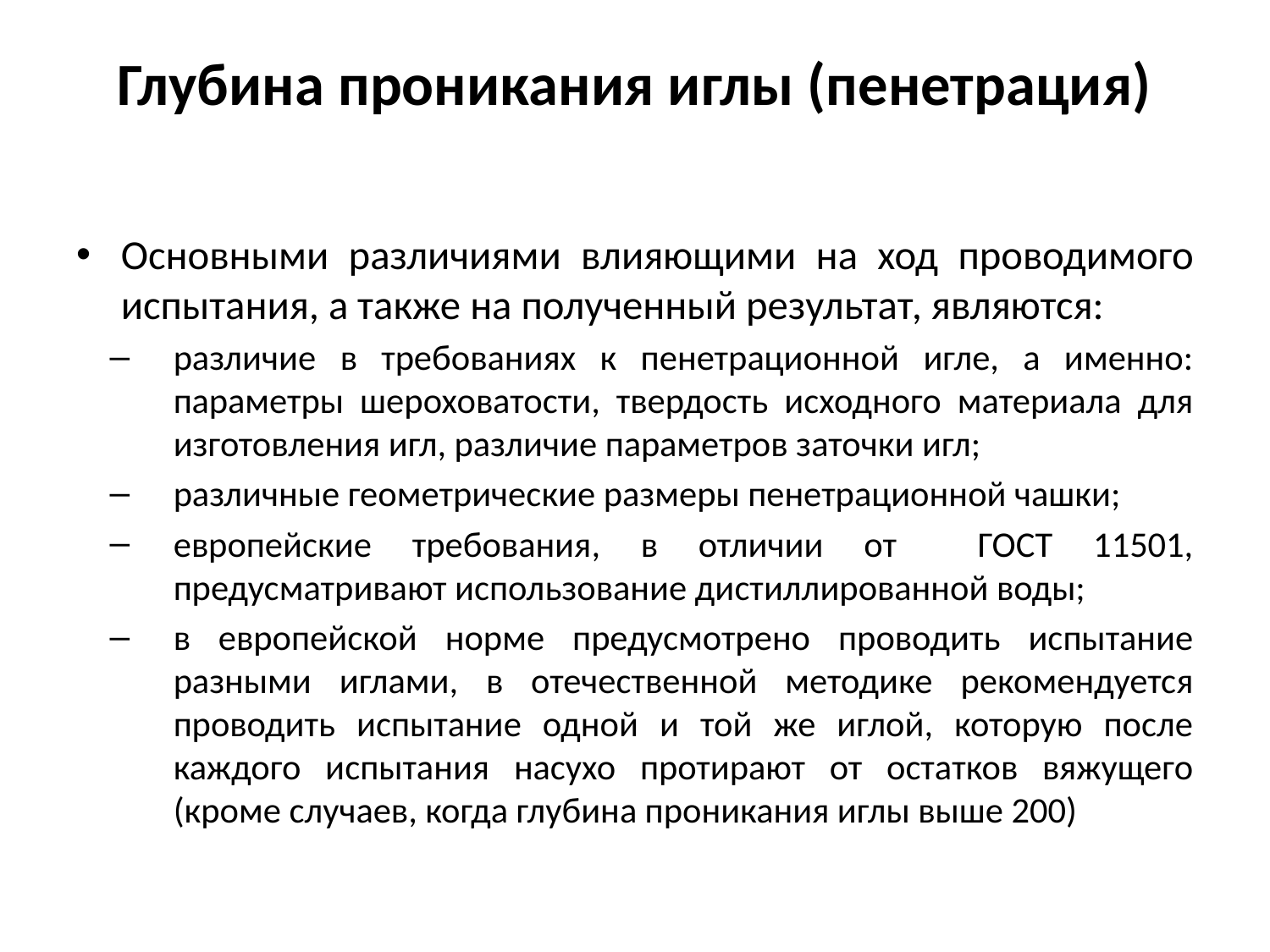

# Глубина проникания иглы (пенетрация)
Основными различиями влияющими на ход проводимого испытания, а также на полученный результат, являются:
различие в требованиях к пенетрационной игле, а именно: параметры шероховатости, твердость исходного материала для изготовления игл, различие параметров заточки игл;
различные геометрические размеры пенетрационной чашки;
европейские требования, в отличии от  ГОСТ 11501, предусматривают использование дистиллированной воды;
в европейской норме предусмотрено проводить испытание разными иглами, в отечественной методике рекомендуется проводить испытание одной и той же иглой, которую после каждого испытания насухо протирают от остатков вяжущего (кроме случаев, когда глубина проникания иглы выше 200)